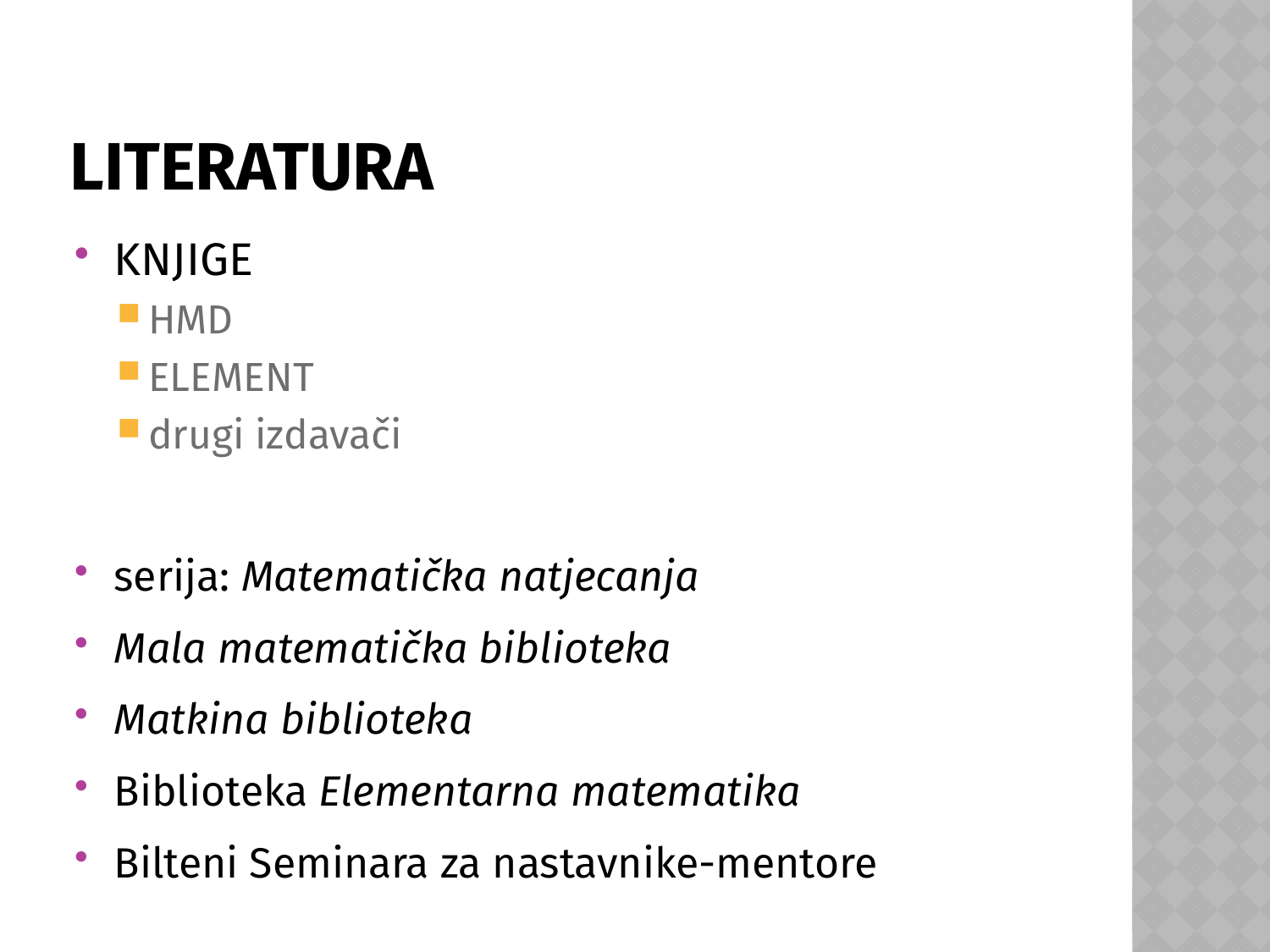

# Literatura
KNJIGE
HMD
ELEMENT
drugi izdavači

serija: Matematička natjecanja
Mala matematička biblioteka
Matkina biblioteka
Biblioteka Elementarna matematika
Bilteni Seminara za nastavnike-mentore